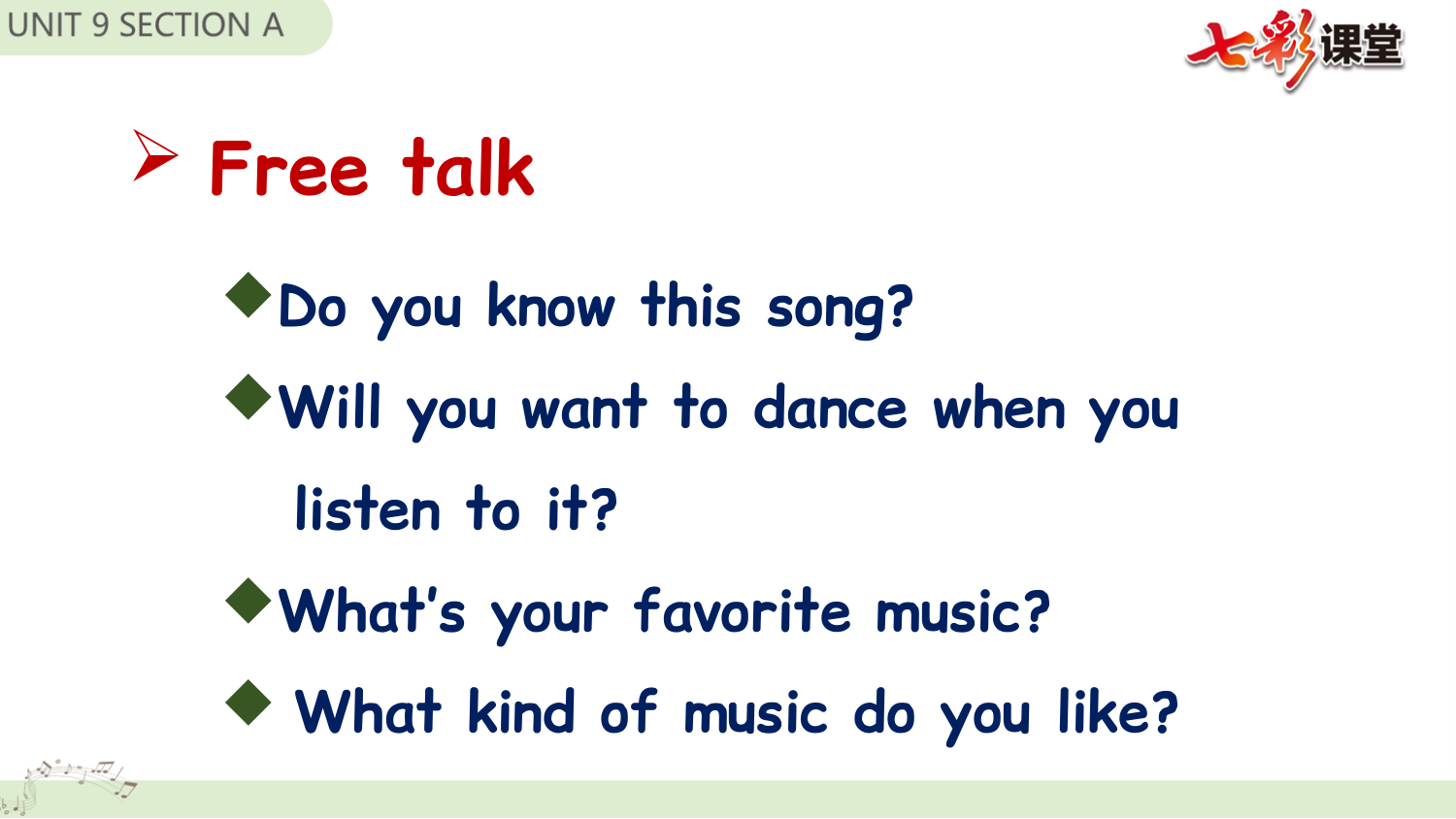

Free talk
Do you know this song?
Will you want to dance when you
   listen to it?
What’s your favorite music?
What kind of music do you like?